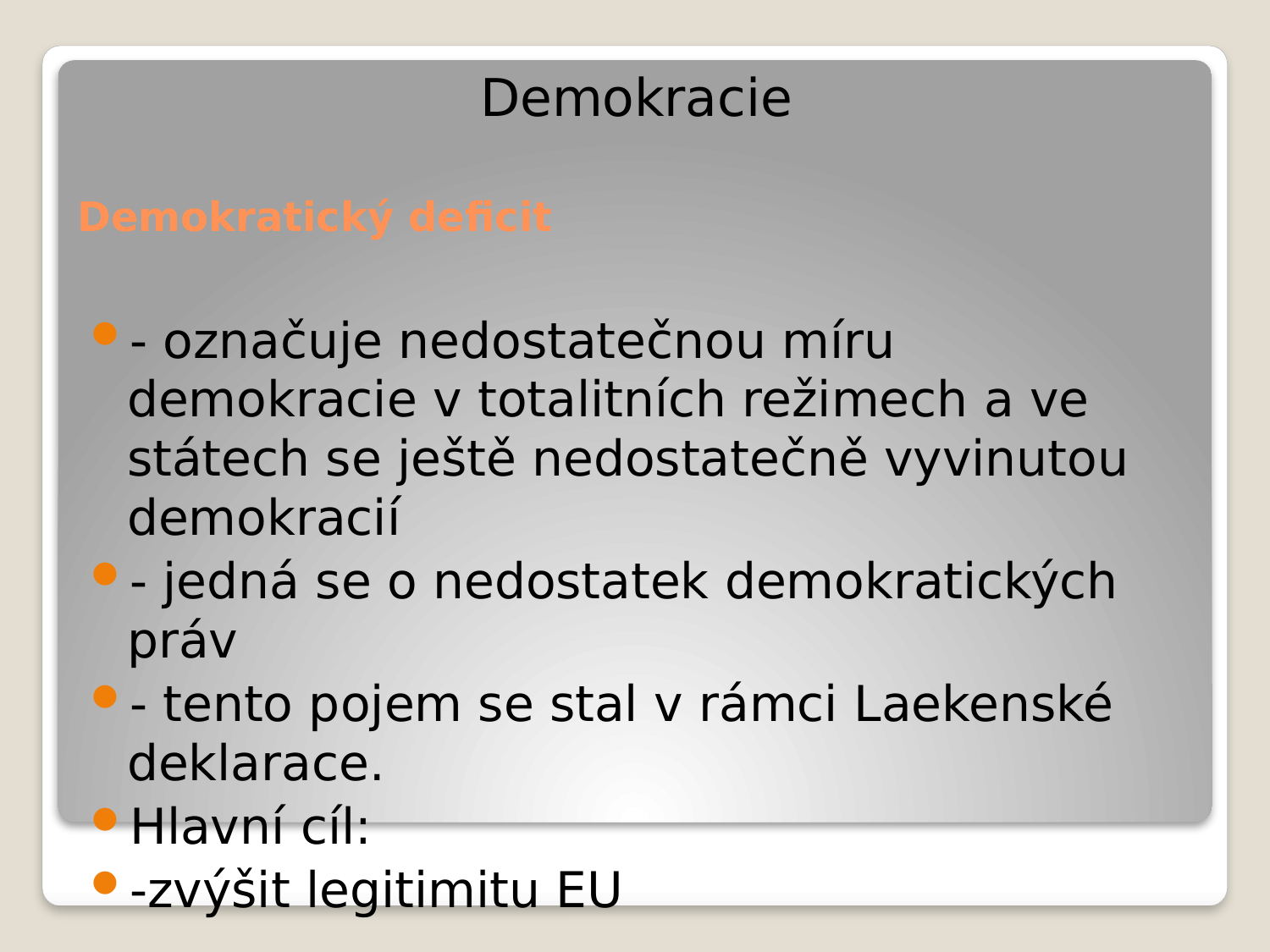

Demokracie
# Demokratický deficit
- označuje nedostatečnou míru demokracie v totalitních režimech a ve státech se ještě nedostatečně vyvinutou demokracií
- jedná se o nedostatek demokratických práv
- tento pojem se stal v rámci Laekenské deklarace.
Hlavní cíl:
-zvýšit legitimitu EU